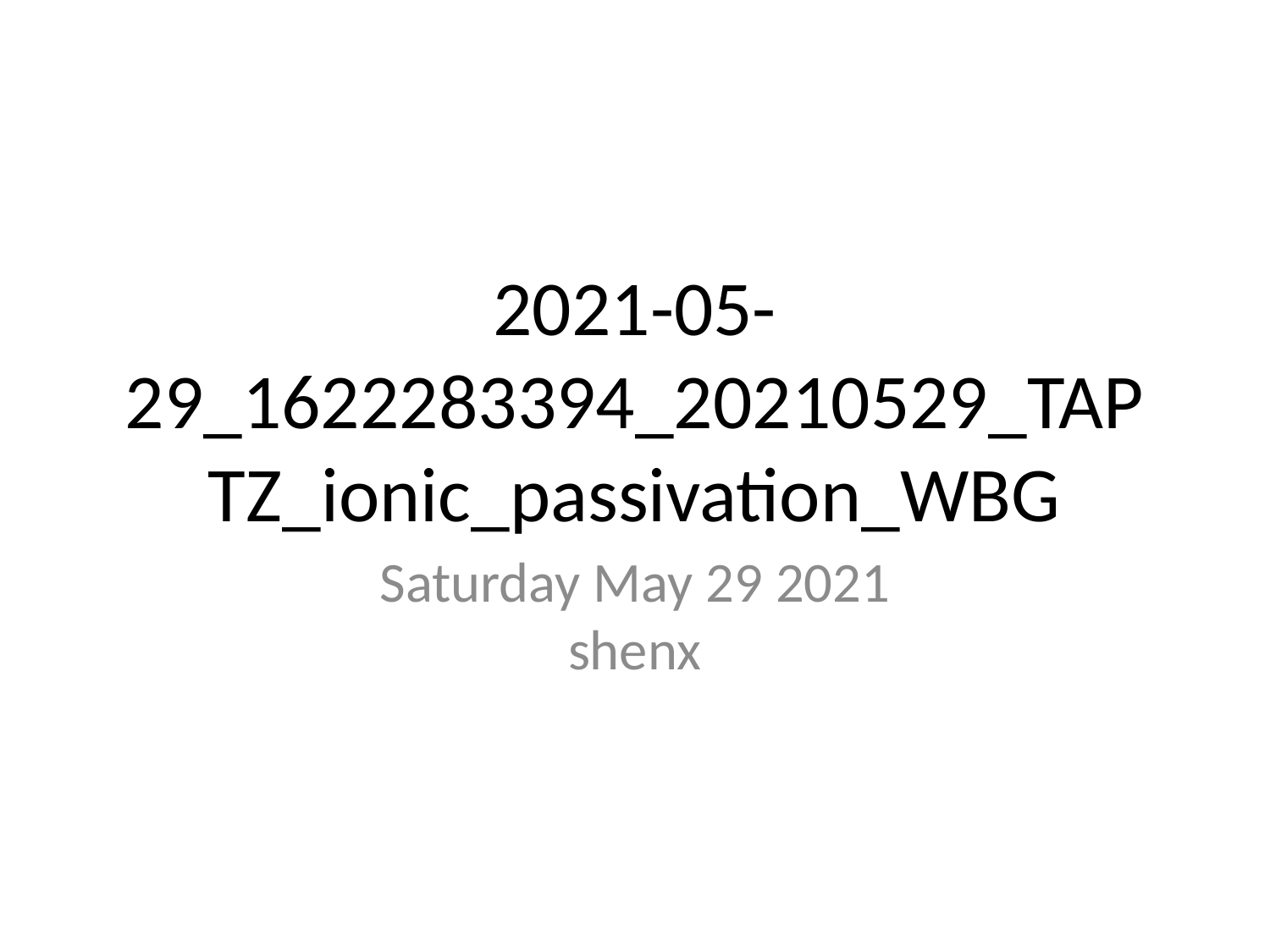

# 2021-05-29_1622283394_20210529_TAPTZ_ionic_passivation_WBG
Saturday May 29 2021
shenx